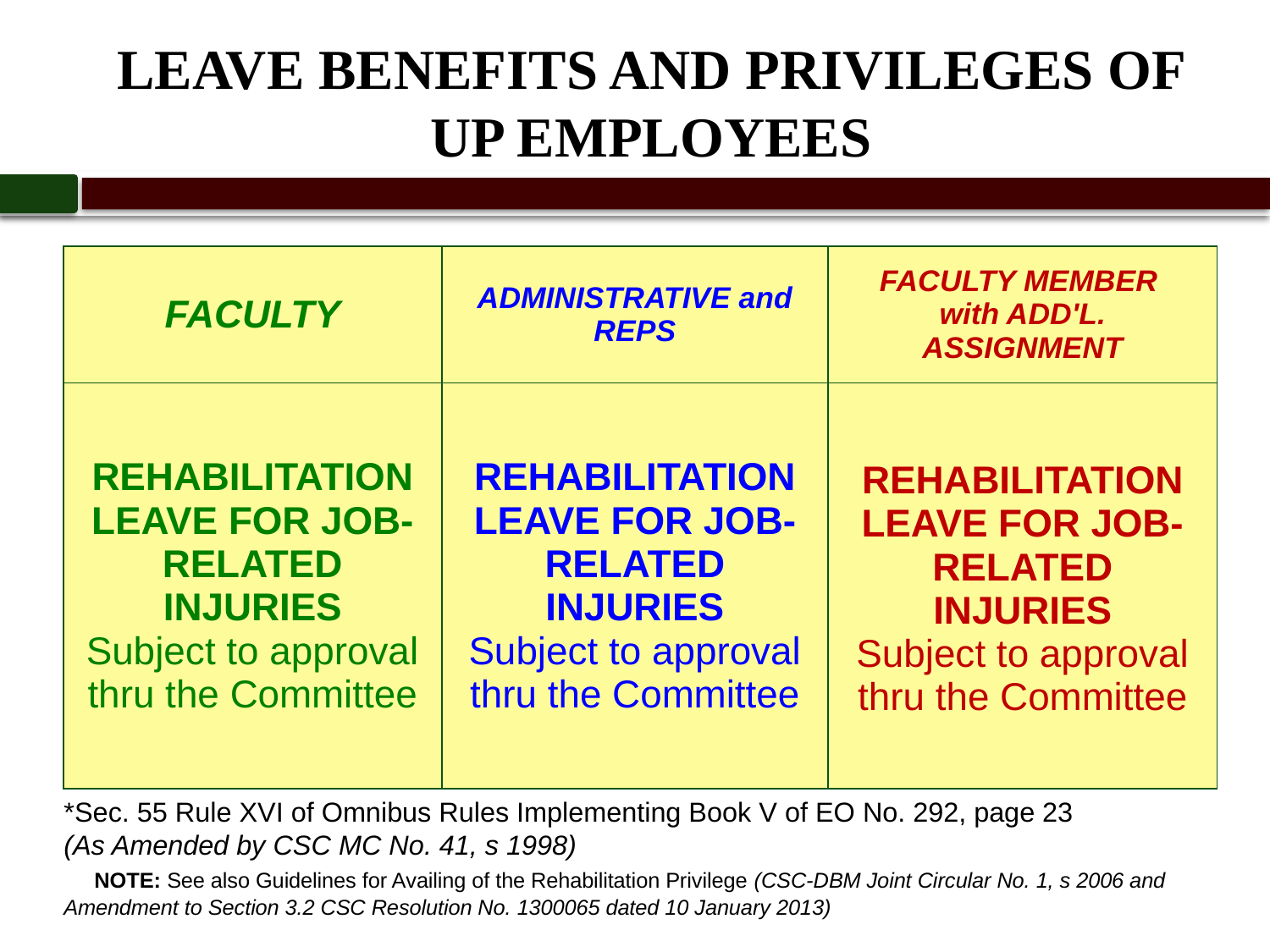

# LEAVE BENEFITS AND PRIVILEGES OF UP EMPLOYEES
| FACULTY | ADMINISTRATIVE and REPS | FACULTY MEMBER with ADD'L. ASSIGNMENT |
| --- | --- | --- |
| REHABILITATION LEAVE FOR JOB-RELATED INJURIES Subject to approval thru the Committee | REHABILITATION LEAVE FOR JOB-RELATED INJURIES Subject to approval thru the Committee | REHABILITATION LEAVE FOR JOB-RELATED INJURIES Subject to approval thru the Committee |
*Sec. 55 Rule XVI of Omnibus Rules Implementing Book V of EO No. 292, page 23
(As Amended by CSC MC No. 41, s 1998)                                                                                              NOTE: See also Guidelines for Availing of the Rehabilitation Privilege (CSC-DBM Joint Circular No. 1, s 2006 and Amendment to Section 3.2 CSC Resolution No. 1300065 dated 10 January 2013)